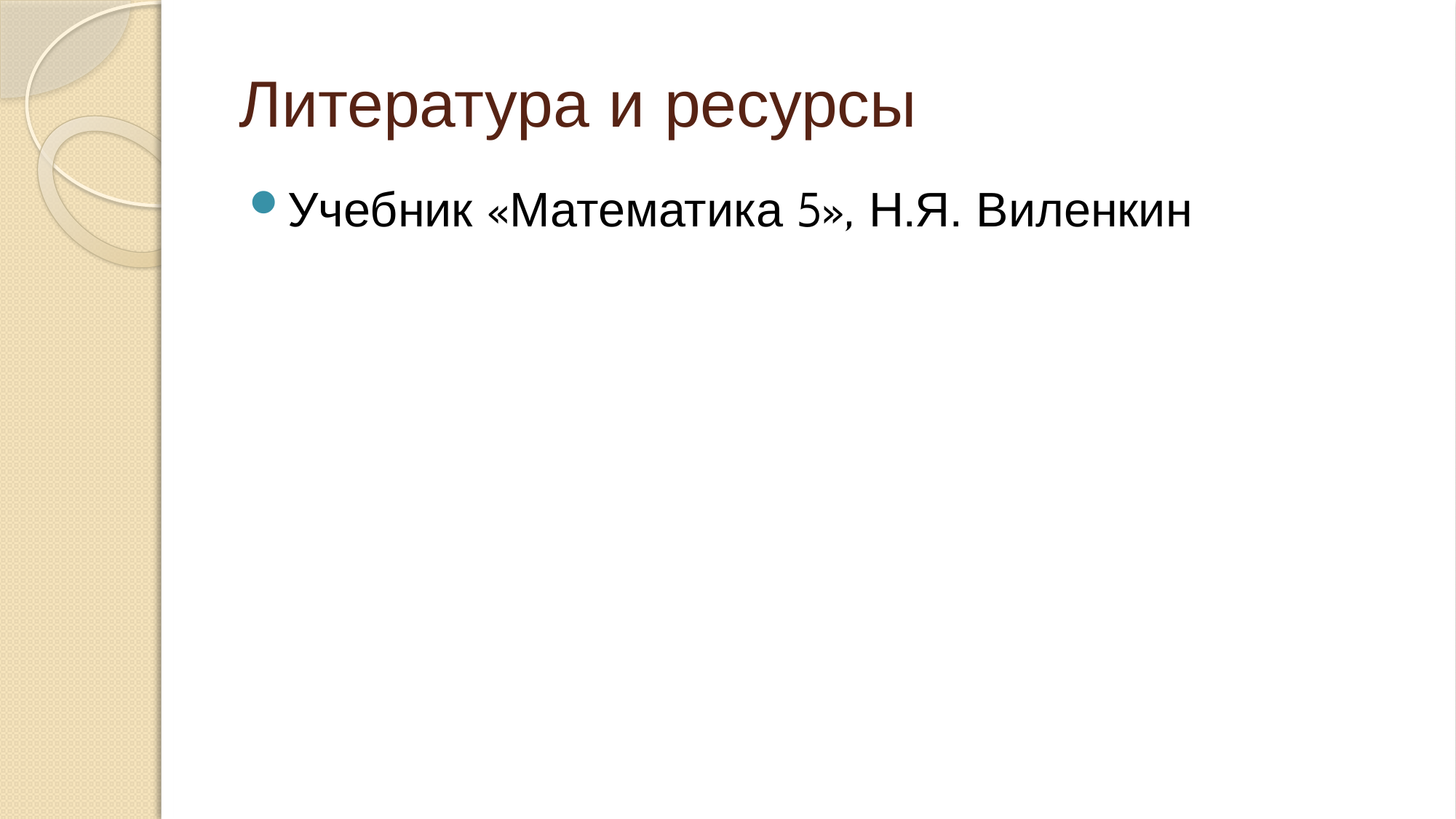

# Литература и ресурсы
Учебник «Математика 5», Н.Я. Виленкин